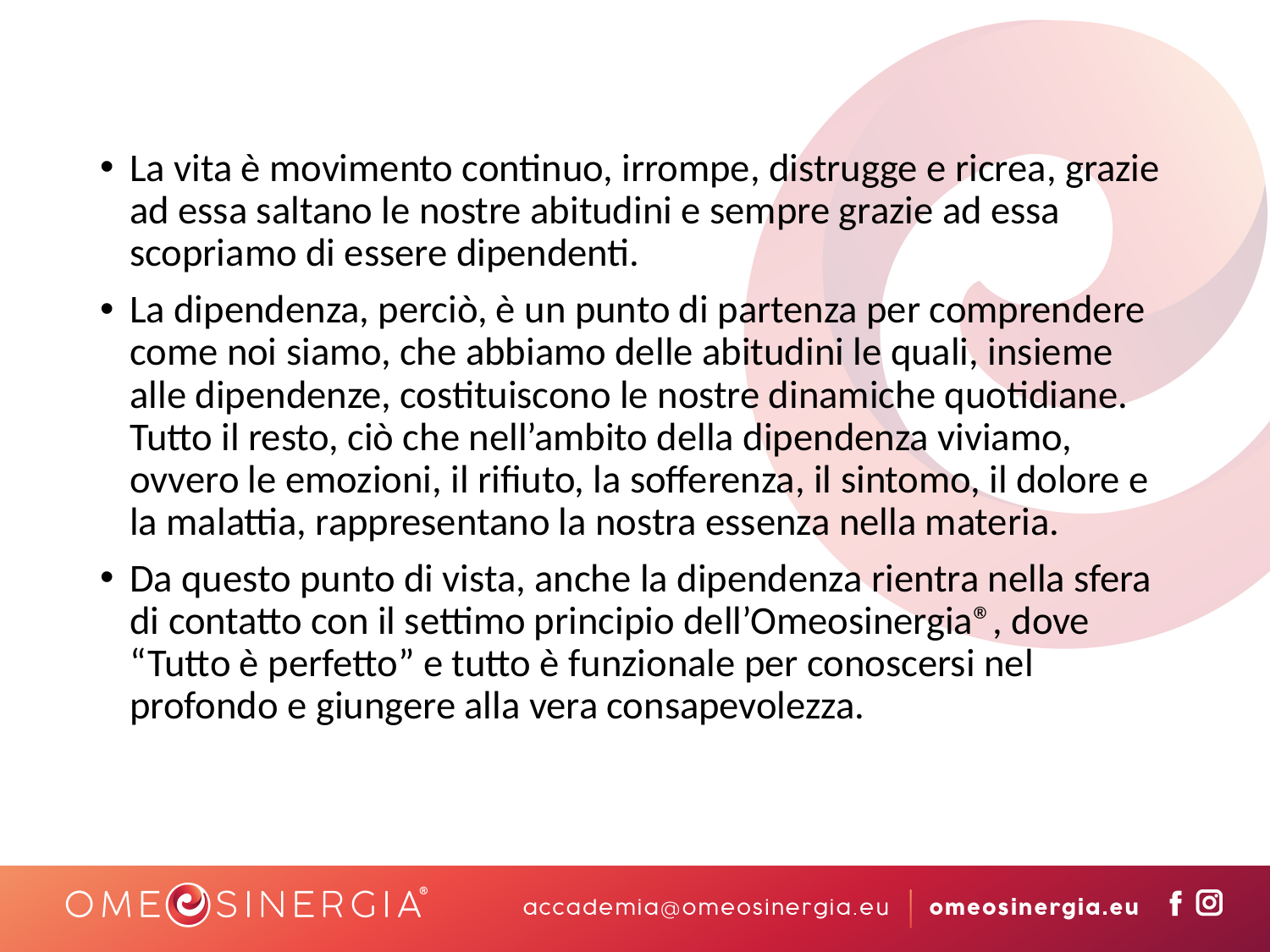

La vita è movimento continuo, irrompe, distrugge e ricrea, grazie ad essa saltano le nostre abitudini e sempre grazie ad essa scopriamo di essere dipendenti.
La dipendenza, perciò, è un punto di partenza per comprendere come noi siamo, che abbiamo delle abitudini le quali, insieme alle dipendenze, costituiscono le nostre dinamiche quotidiane. Tutto il resto, ciò che nell’ambito della dipendenza viviamo, ovvero le emozioni, il rifiuto, la sofferenza, il sintomo, il dolore e la malattia, rappresentano la nostra essenza nella materia.
Da questo punto di vista, anche la dipendenza rientra nella sfera di contatto con il settimo principio dell’Omeosinergia®, dove “Tutto è perfetto” e tutto è funzionale per conoscersi nel profondo e giungere alla vera consapevolezza.